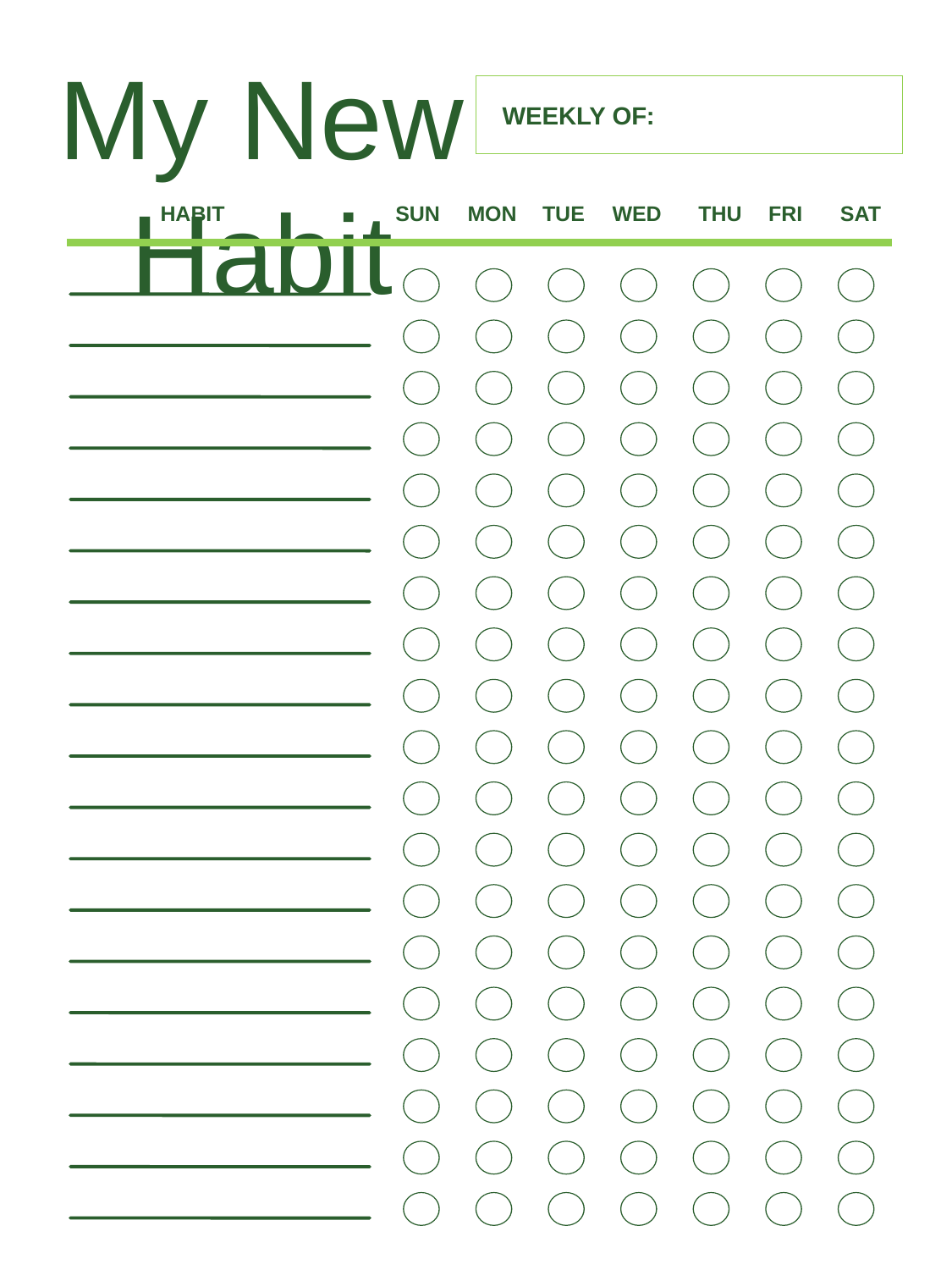

My New Habit
  WEEKLY OF:
| HABIT | SUN | MON | TUE | WED | THU | FRI | SAT |
| --- | --- | --- | --- | --- | --- | --- | --- |